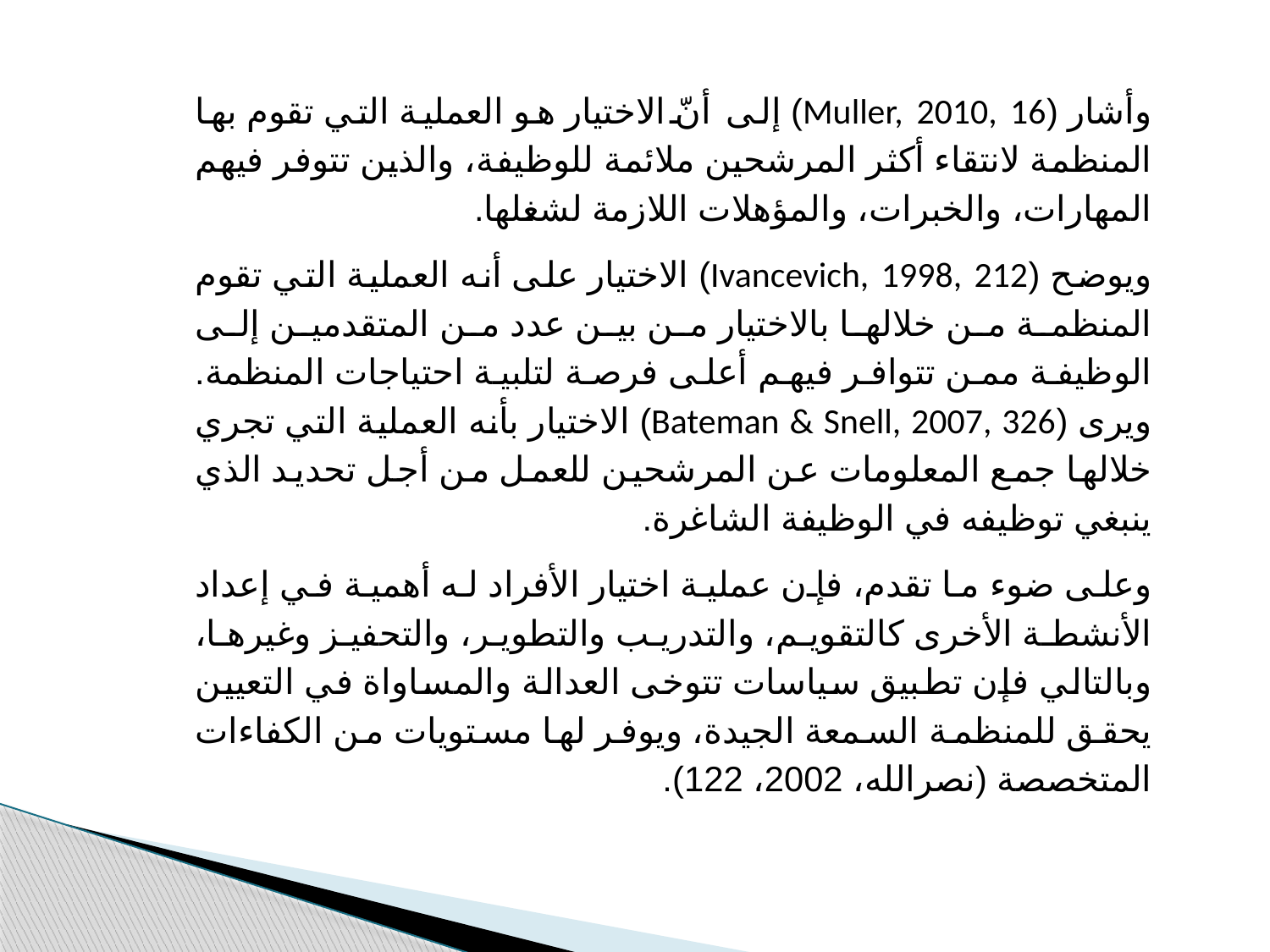

وأشار (Muller, 2010, 16) إلى أنّ الاختيار هو العملية التي تقوم بها المنظمة لانتقاء أكثر المرشحين ملائمة للوظيفة، والذين تتوفر فيهم المهارات، والخبرات، والمؤهلات اللازمة لشغلها.
ويوضح (Ivancevich, 1998, 212) الاختيار على أنه العملية التي تقوم المنظمة من خلالها بالاختيار من بين عدد من المتقدمين إلى الوظيفة ممن تتوافر فيهم أعلى فرصة لتلبية احتياجات المنظمة. ويرى (Bateman & Snell, 2007, 326) الاختيار بأنه العملية التي تجري خلالها جمع المعلومات عن المرشحين للعمل من أجل تحديد الذي ينبغي توظيفه في الوظيفة الشاغرة.
وعلى ضوء ما تقدم، فإن عملية اختيار الأفراد له أهمية في إعداد الأنشطة الأخرى كالتقويم، والتدريب والتطوير، والتحفيز وغيرها، وبالتالي فإن تطبيق سياسات تتوخى العدالة والمساواة في التعيين يحقق للمنظمة السمعة الجيدة، ويوفر لها مستويات من الكفاءات المتخصصة (نصرالله، 2002، 122).